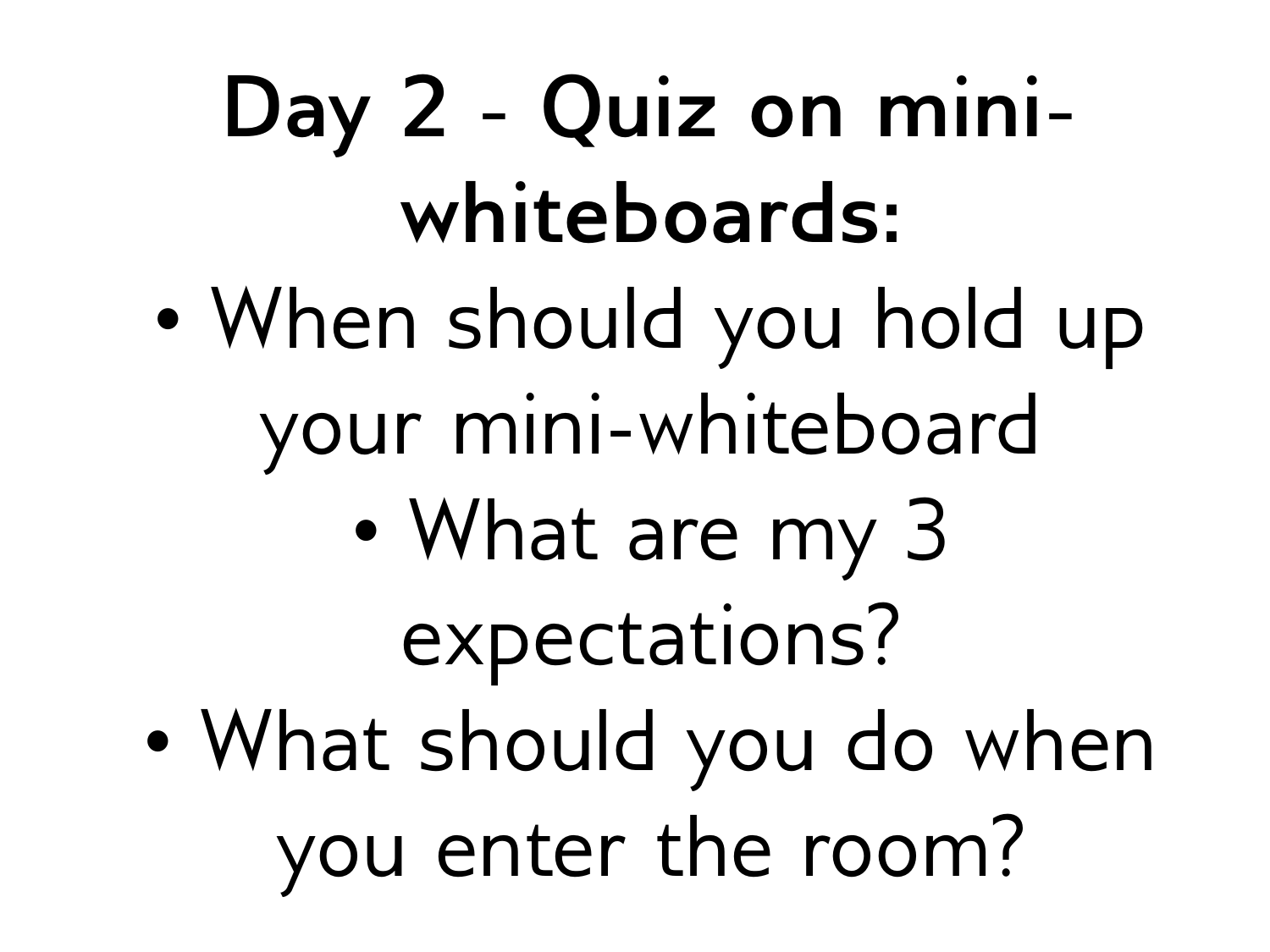

Day 2 - Quiz on mini-whiteboards:
• When should you hold up your mini-whiteboard
• What are my 3 expectations?
• What should you do when you enter the room?